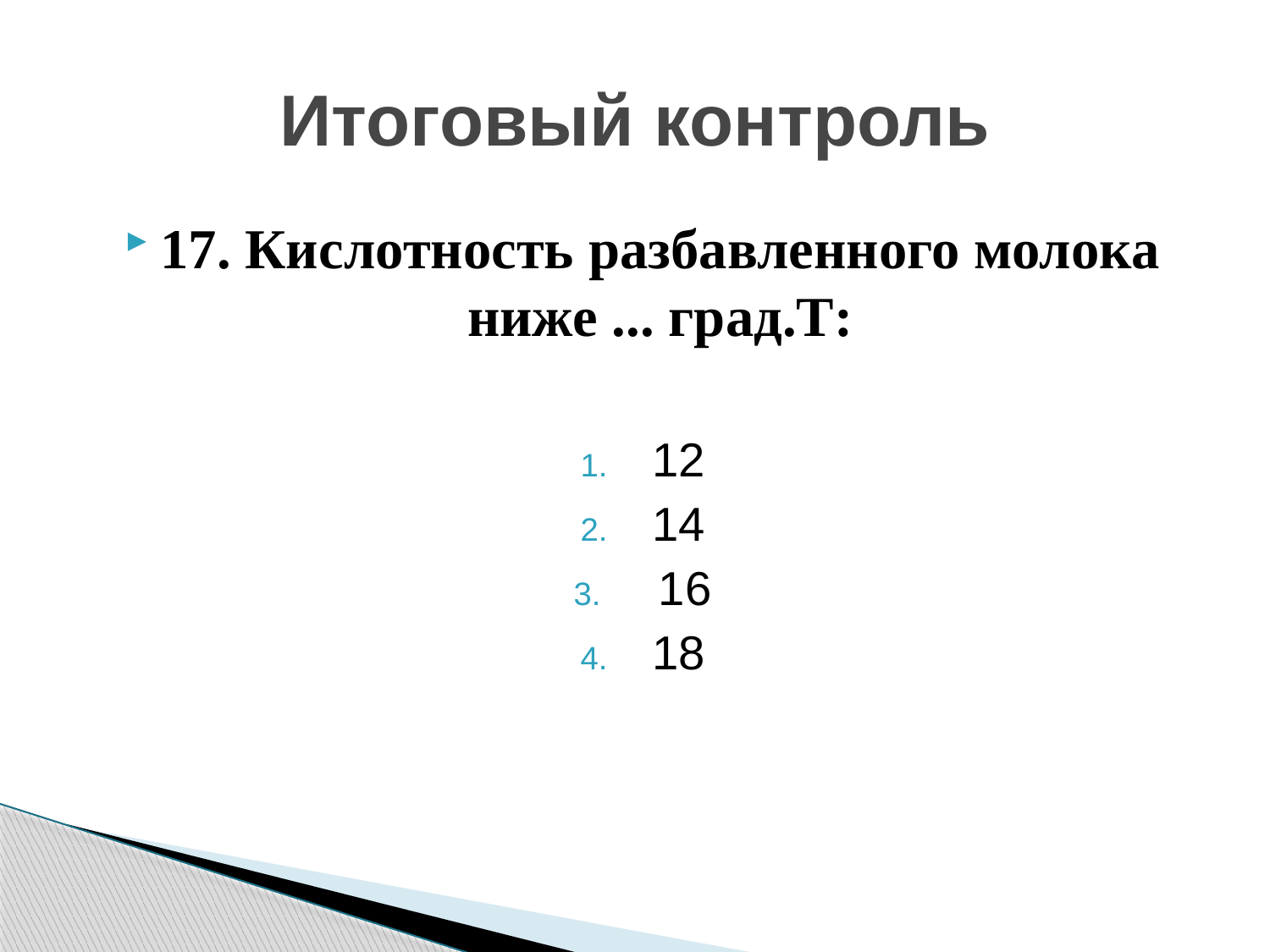

# Итоговый контроль
17. Кислотность разбавленного молока ниже ... град.Т:

12
14
 16
18